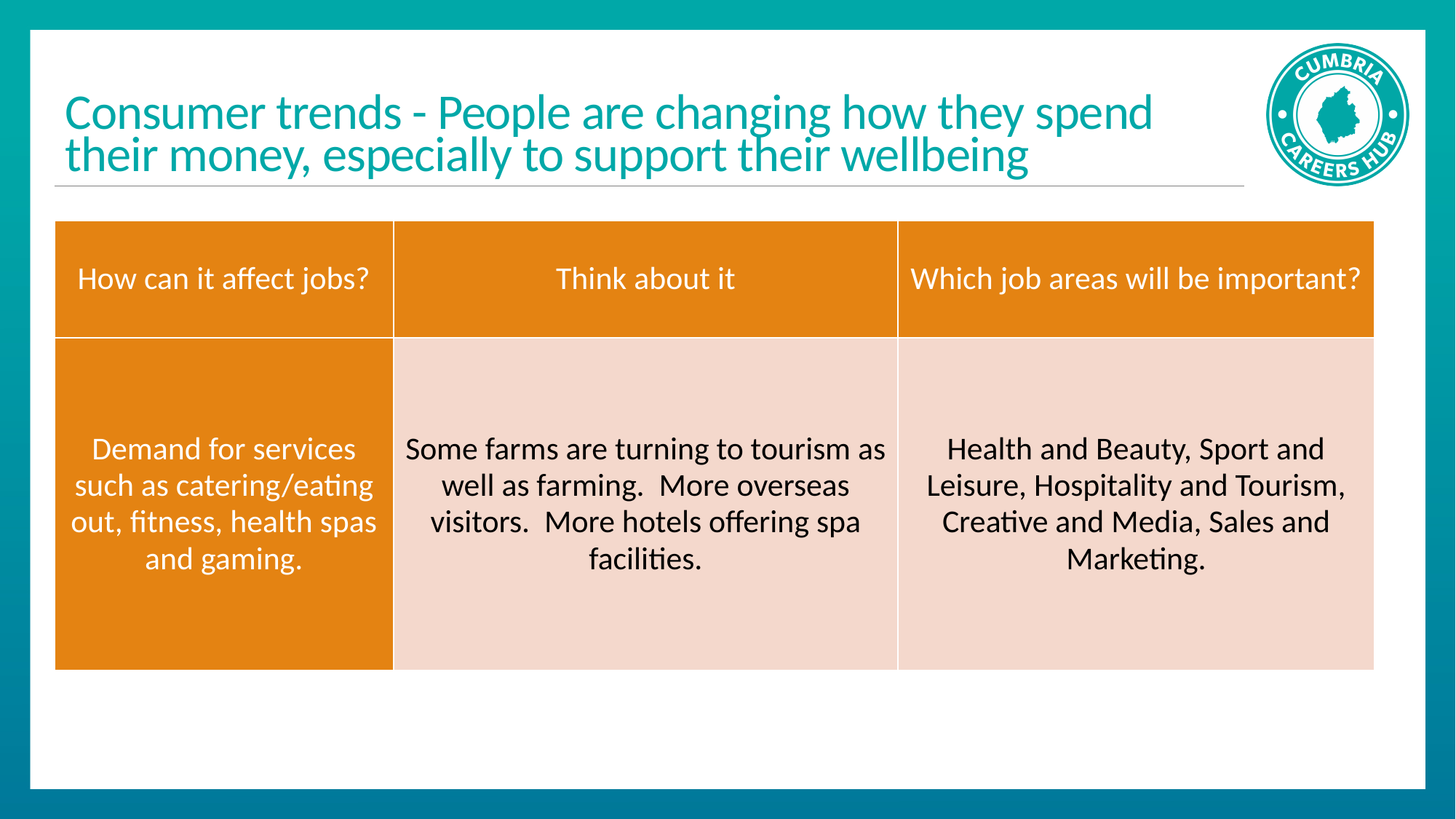

# Consumer trends - People are changing how they spend their money, especially to support their wellbeing
| How can it affect jobs? | Think about it | Which job areas will be important? |
| --- | --- | --- |
| Demand for services such as catering/eating out, fitness, health spas and gaming. | Some farms are turning to tourism as well as farming. More overseas visitors. More hotels offering spa facilities. | Health and Beauty, Sport and Leisure, Hospitality and Tourism, Creative and Media, Sales and Marketing. |